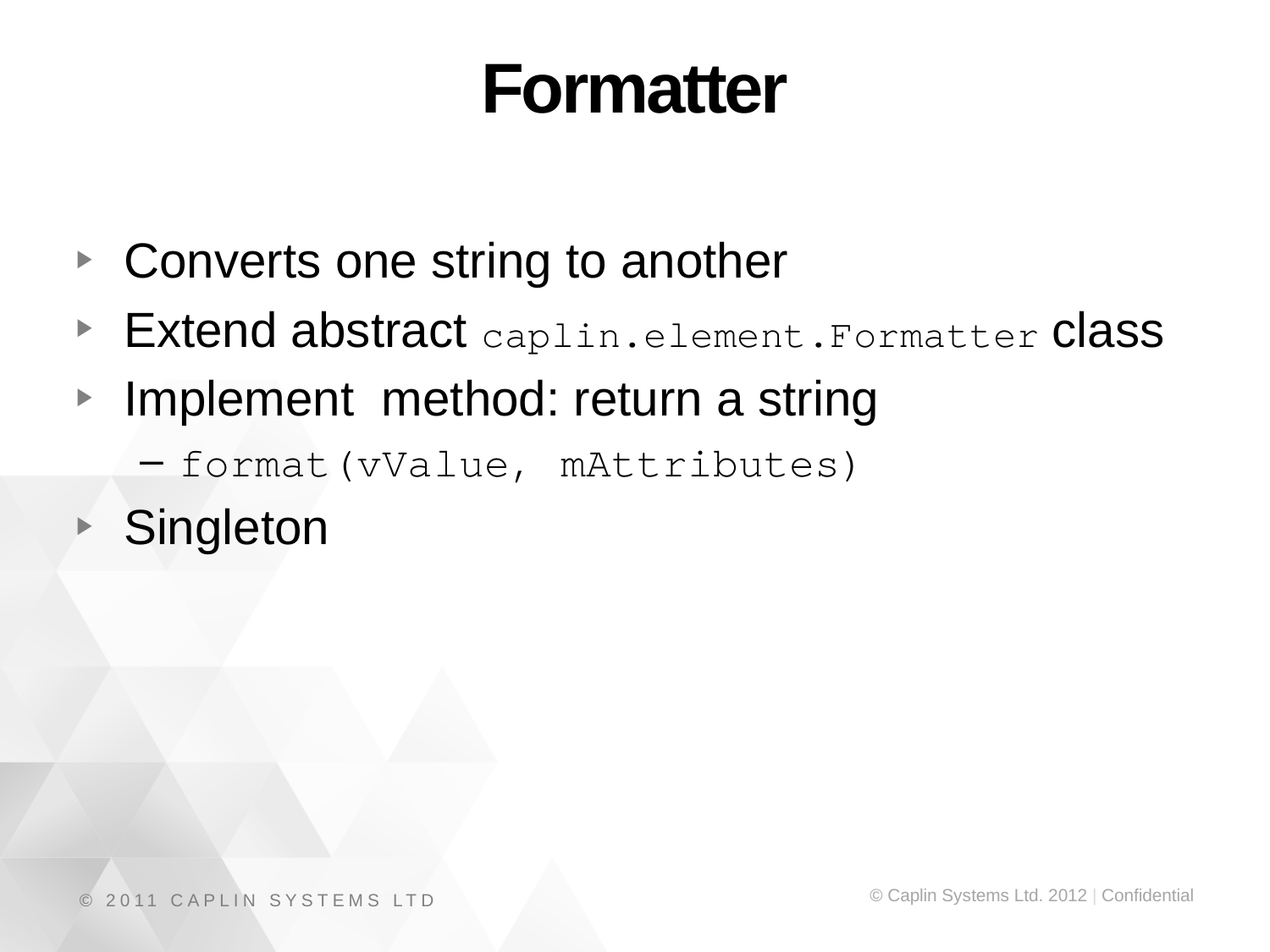

# Formatter
Converts one string to another
Extend abstract caplin.element.Formatter class
Implement  method: return a string
format(vValue, mAttributes)
Singleton

© 2011 CAPLIN SYSTEMS LTD